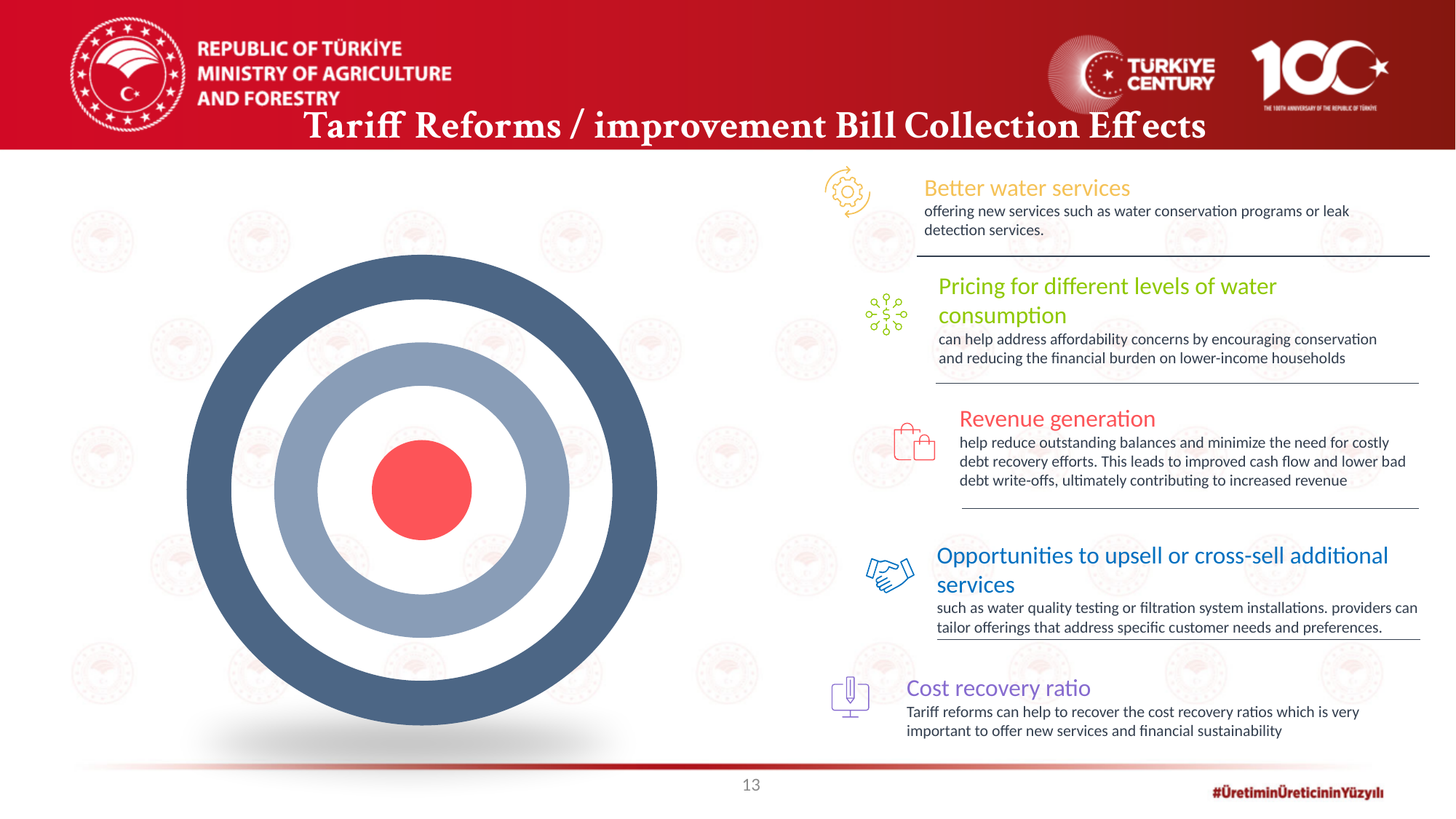

Tariff Reforms / improvement Bill Collection Effects

Better water services
offering new services such as water conservation programs or leak detection services.

Pricing for different levels of water consumption
can help address affordability concerns by encouraging conservation and reducing the financial burden on lower-income households

Revenue generation
help reduce outstanding balances and minimize the need for costly debt recovery efforts. This leads to improved cash flow and lower bad debt write-offs, ultimately contributing to increased revenue.

Opportunities to upsell or cross-sell additional services
such as water quality testing or filtration system installations. providers can tailor offerings that address specific customer needs and preferences.

Cost recovery ratio
Tariff reforms can help to recover the cost recovery ratios which is very important to offer new services and financial sustainability.

13